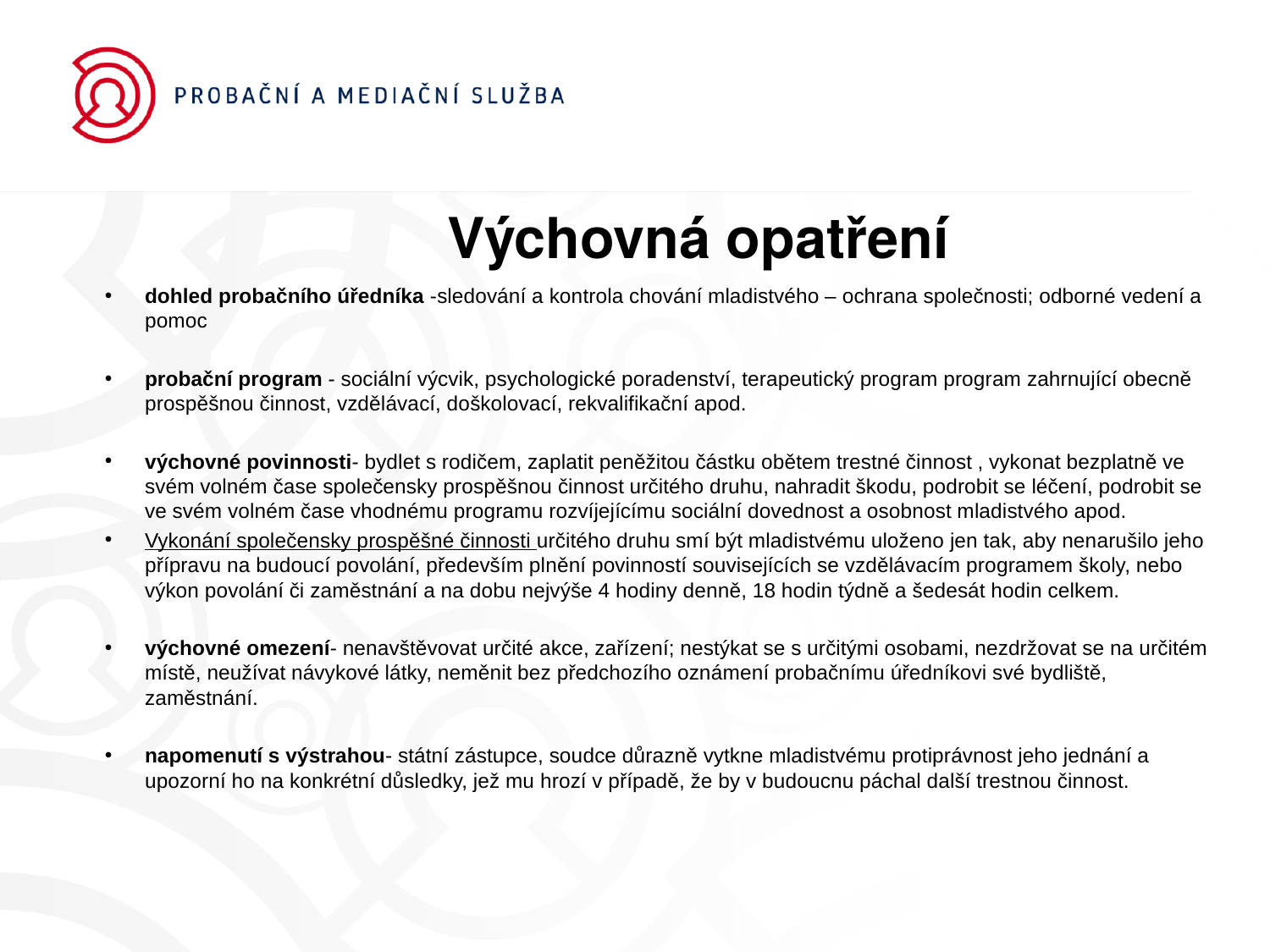

Výchovná opatření
dohled probačního úředníka -sledování a kontrola chování mladistvého – ochrana společnosti; odborné vedení a pomoc

probační program - sociální výcvik, psychologické poradenství, terapeutický program program zahrnující obecně prospěšnou činnost, vzdělávací, doškolovací, rekvalifikační apod.

výchovné povinnosti- bydlet s rodičem, zaplatit peněžitou částku obětem trestné činnost , vykonat bezplatně ve svém volném čase společensky prospěšnou činnost určitého druhu, nahradit škodu, podrobit se léčení, podrobit se ve svém volném čase vhodnému programu rozvíjejícímu sociální dovednost a osobnost mladistvého apod.
Vykonání společensky prospěšné činnosti určitého druhu smí být mladistvému uloženo jen tak, aby nenarušilo jeho přípravu na budoucí povolání, především plnění povinností souvisejících se vzdělávacím programem školy, nebo výkon povolání či zaměstnání a na dobu nejvýše 4 hodiny denně, 18 hodin týdně a šedesát hodin celkem.

výchovné omezení- nenavštěvovat určité akce, zařízení; nestýkat se s určitými osobami, nezdržovat se na určitém místě, neužívat návykové látky, neměnit bez předchozího oznámení probačnímu úředníkovi své bydliště, zaměstnání.

napomenutí s výstrahou- státní zástupce, soudce důrazně vytkne mladistvému protiprávnost jeho jednání a upozorní ho na konkrétní důsledky, jež mu hrozí v případě, že by v budoucnu páchal další trestnou činnost.